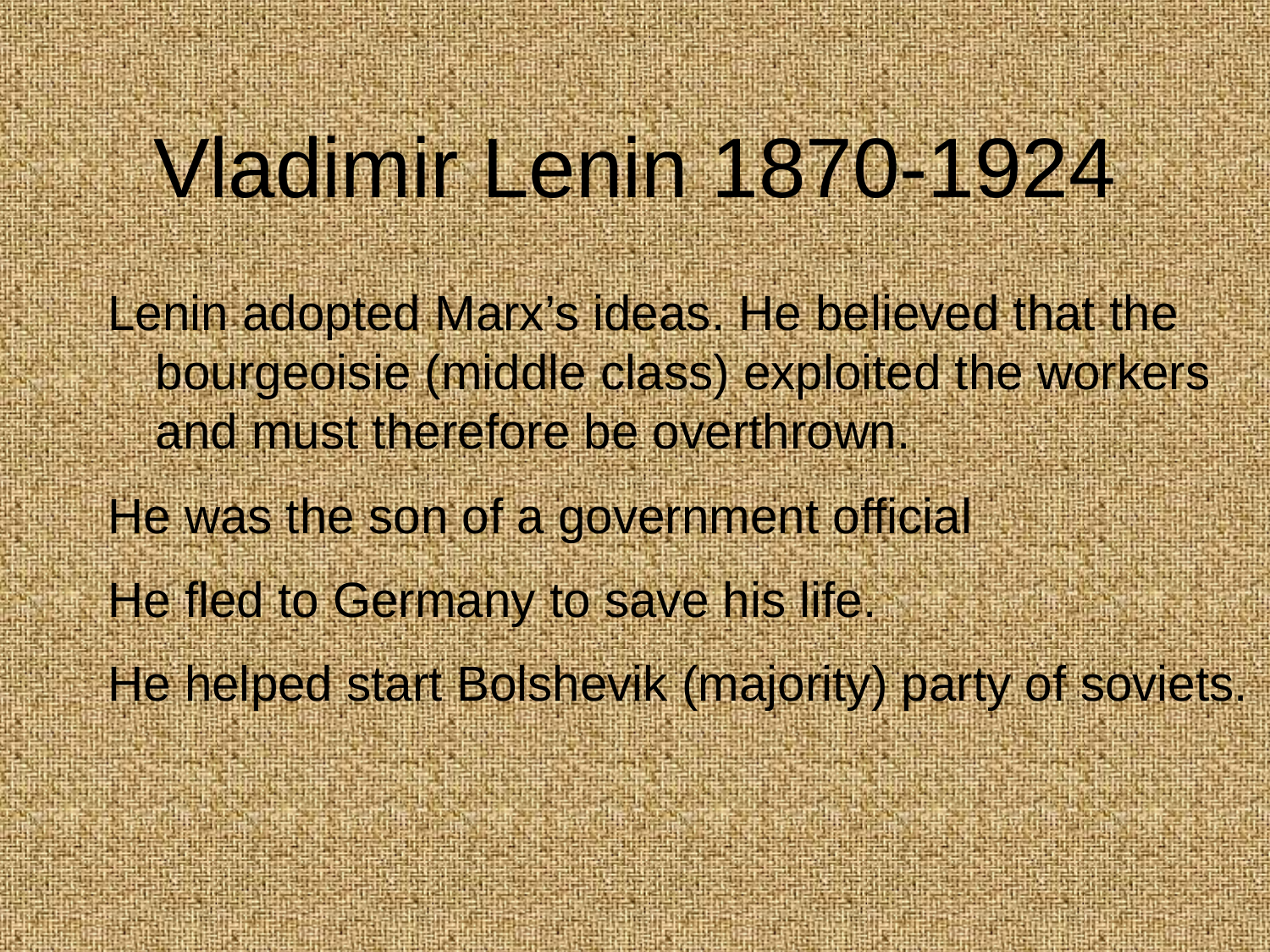

# Vladimir Lenin 1870-1924
Lenin adopted Marx’s ideas. He believed that the bourgeoisie (middle class) exploited the workers and must therefore be overthrown.
He was the son of a government official
He fled to Germany to save his life.
He helped start Bolshevik (majority) party of soviets.